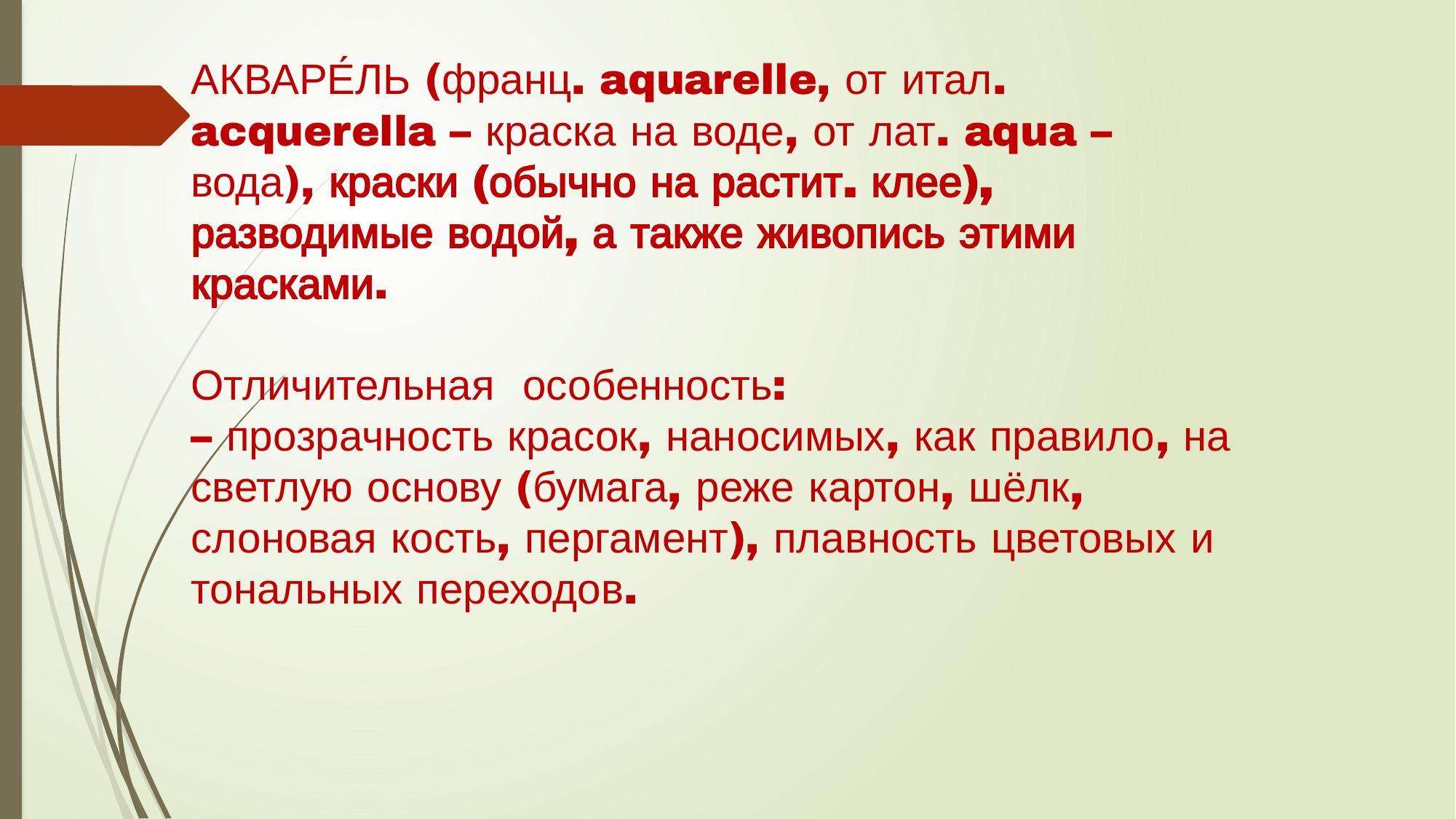

# АКВАРЕ́ЛЬ (франц. aquarelle, от итал. acquerella – краска на воде, от лат. aqua – вода), краски (обычно на растит. клее), разводимые водой, а также живопись этими красками. Отличительная  особенность: – прозрачность красок, наносимых, как правило, на светлую основу (бумага, реже картон, шёлк, слоновая кость, пергамент), плавность цветовых и тональных переходов.